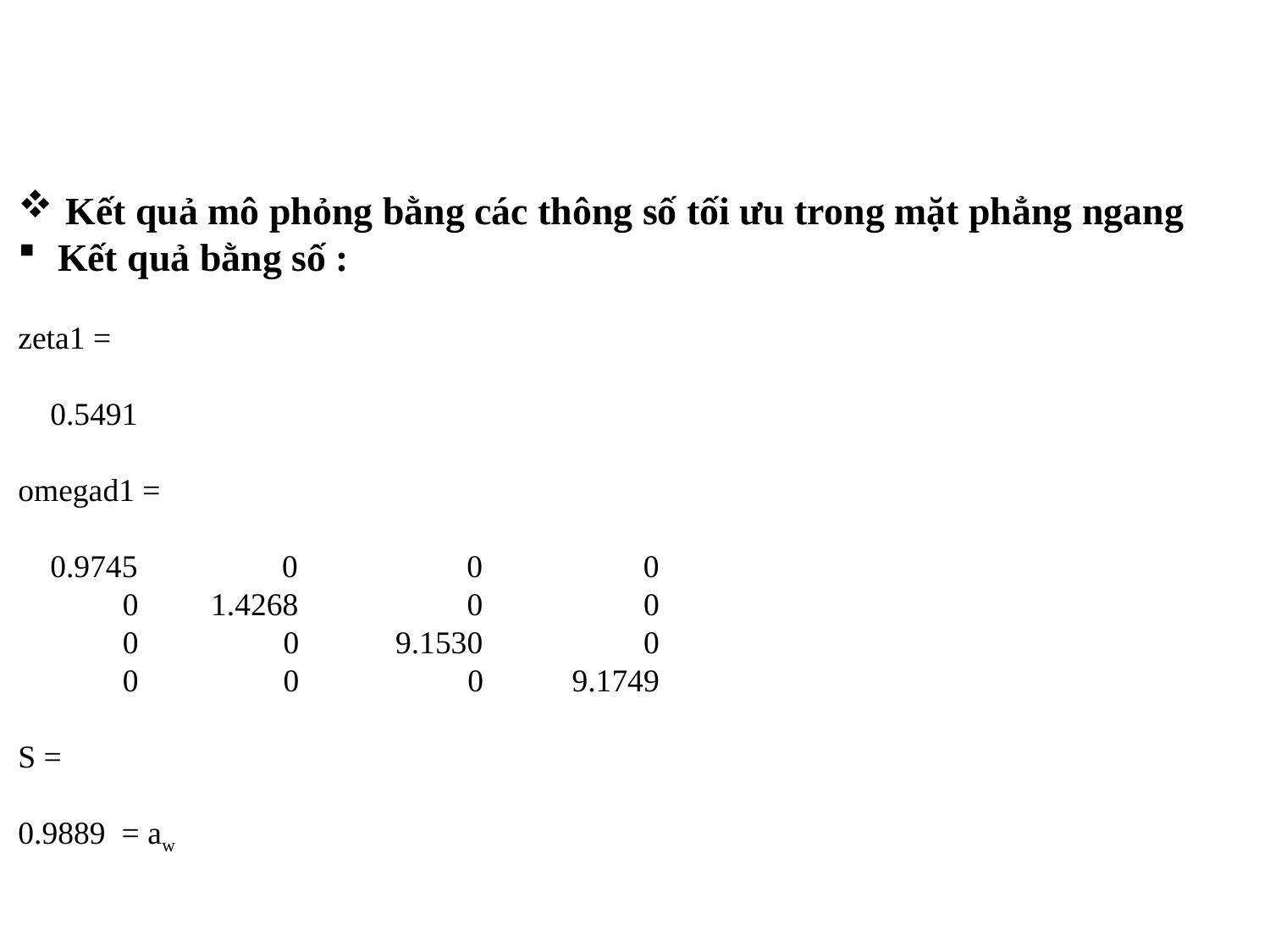

Kết quả mô phỏng bằng các thông số tối ưu trong mặt phẳng ngang
Kết quả bằng số :

zeta1 =

    0.5491

omegad1 =

    0.9745                  0                     0                    0
             0         1.4268                     0                    0
             0                  0            9.1530                    0
             0                  0                     0           9.1749

S =

0.9889  = aw